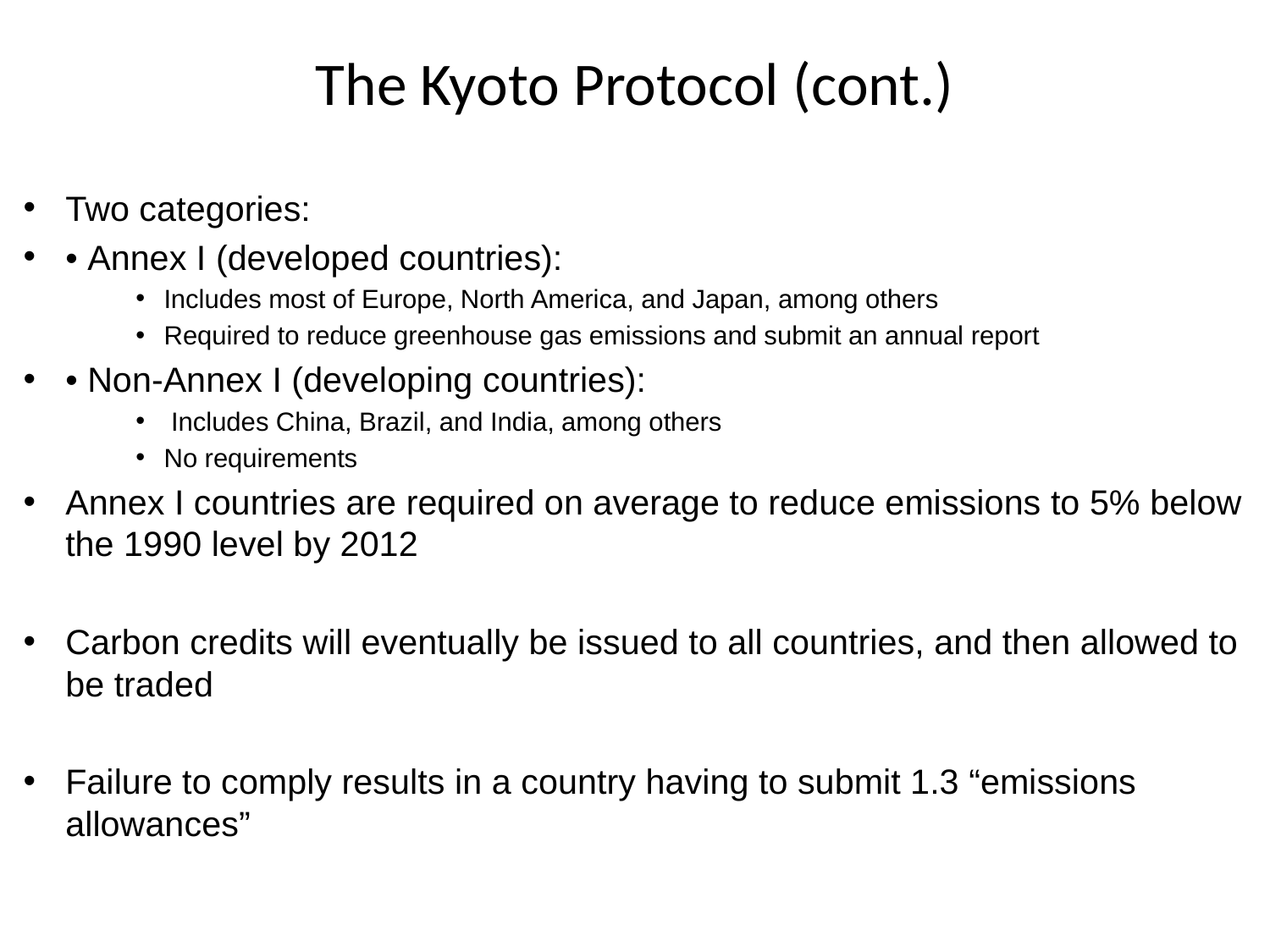

# The Kyoto Protocol (cont.)
Two categories:
• Annex I (developed countries):
Includes most of Europe, North America, and Japan, among others
Required to reduce greenhouse gas emissions and submit an annual report
• Non-Annex I (developing countries):
 Includes China, Brazil, and India, among others
No requirements
Annex I countries are required on average to reduce emissions to 5% below the 1990 level by 2012

Carbon credits will eventually be issued to all countries, and then allowed to be traded

Failure to comply results in a country having to submit 1.3 “emissions allowances”